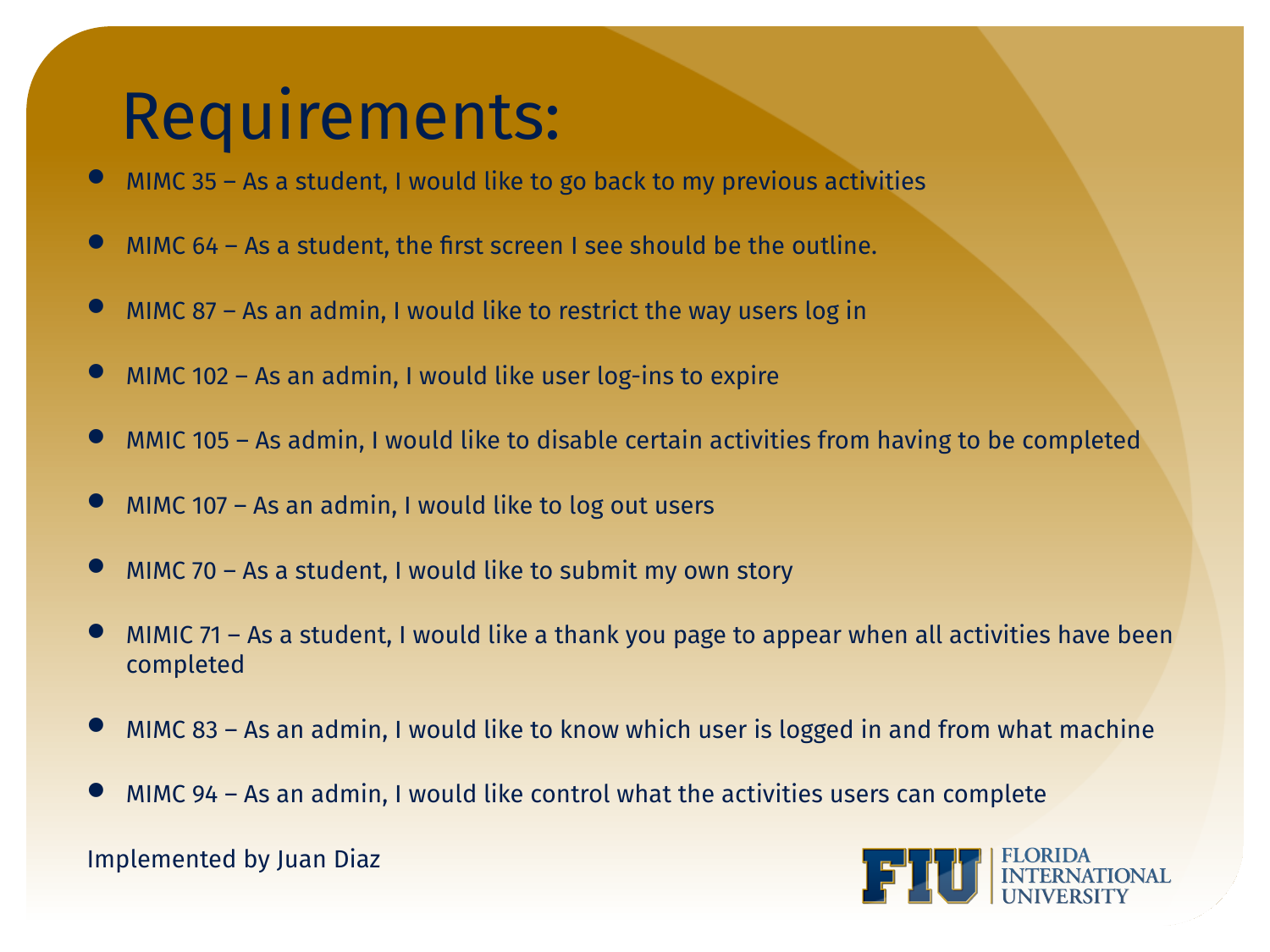

# Requirements:
MIMC 35 – As a student, I would like to go back to my previous activities
MIMC 64 – As a student, the first screen I see should be the outline.
MIMC 87 – As an admin, I would like to restrict the way users log in
MIMC 102 – As an admin, I would like user log-ins to expire
MMIC 105 – As admin, I would like to disable certain activities from having to be completed
MIMC 107 – As an admin, I would like to log out users
MIMC 70 – As a student, I would like to submit my own story
MIMIC 71 – As a student, I would like a thank you page to appear when all activities have been completed
MIMC 83 – As an admin, I would like to know which user is logged in and from what machine
MIMC 94 – As an admin, I would like control what the activities users can complete
Implemented by Juan Diaz